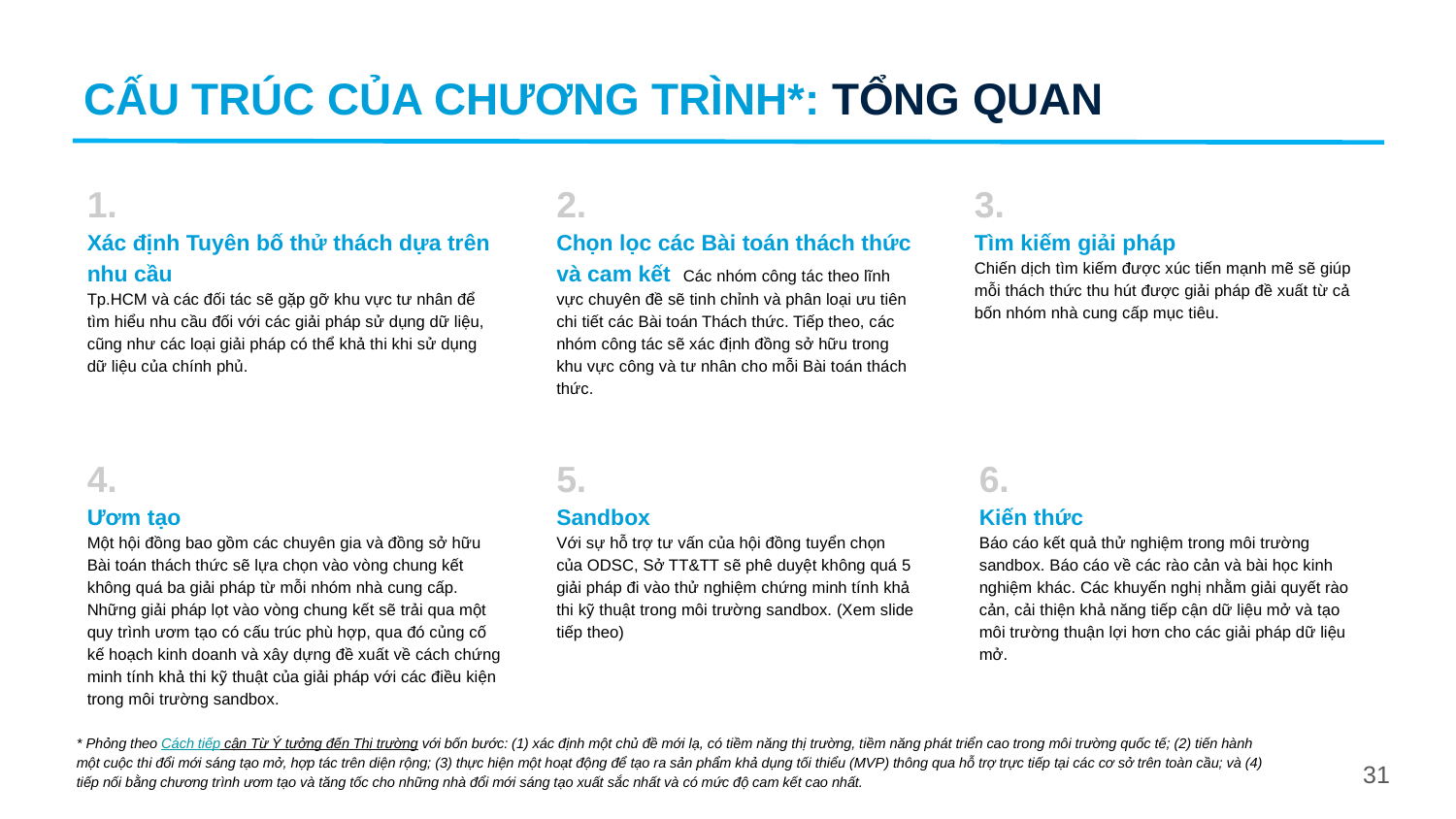

CẤU TRÚC CỦA CHƯƠNG TRÌNH*: TỔNG QUAN
1.
Xác định Tuyên bố thử thách dựa trên nhu cầu
Tp.HCM và các đối tác sẽ gặp gỡ khu vực tư nhân để tìm hiểu nhu cầu đối với các giải pháp sử dụng dữ liệu, cũng như các loại giải pháp có thể khả thi khi sử dụng dữ liệu của chính phủ.
2.
Chọn lọc các Bài toán thách thức và cam kết  Các nhóm công tác theo lĩnh vực chuyên đề sẽ tinh chỉnh và phân loại ưu tiên chi tiết các Bài toán Thách thức. Tiếp theo, các nhóm công tác sẽ xác định đồng sở hữu trong khu vực công và tư nhân cho mỗi Bài toán thách thức.
3.
Tìm kiếm giải pháp
Chiến dịch tìm kiếm được xúc tiến mạnh mẽ sẽ giúp mỗi thách thức thu hút được giải pháp đề xuất từ cả bốn nhóm nhà cung cấp mục tiêu.
4.
Ươm tạo
Một hội đồng bao gồm các chuyên gia và đồng sở hữu Bài toán thách thức sẽ lựa chọn vào vòng chung kết không quá ba giải pháp từ mỗi nhóm nhà cung cấp. Những giải pháp lọt vào vòng chung kết sẽ trải qua một quy trình ươm tạo có cấu trúc phù hợp, qua đó củng cố kế hoạch kinh doanh và xây dựng đề xuất về cách chứng minh tính khả thi kỹ thuật của giải pháp với các điều kiện trong môi trường sandbox.
5.
Sandbox
Với sự hỗ trợ tư vấn của hội đồng tuyển chọn của ODSC, Sở TT&TT sẽ phê duyệt không quá 5 giải pháp đi vào thử nghiệm chứng minh tính khả thi kỹ thuật trong môi trường sandbox. (Xem slide tiếp theo)
6.
Kiến thức
Báo cáo kết quả thử nghiệm trong môi trường sandbox. Báo cáo về các rào cản và bài học kinh nghiệm khác. Các khuyến nghị nhằm giải quyết rào cản, cải thiện khả năng tiếp cận dữ liệu mở và tạo môi trường thuận lợi hơn cho các giải pháp dữ liệu mở.
* Phỏng theo Cách tiếp cận Từ Ý tưởng đến Thị trường với bốn bước: (1) xác định một chủ đề mới lạ, có tiềm năng thị trường, tiềm năng phát triển cao trong môi trường quốc tế; (2) tiến hành một cuộc thi đổi mới sáng tạo mở, hợp tác trên diện rộng; (3) thực hiện một hoạt động để tạo ra sản phẩm khả dụng tối thiểu (MVP) thông qua hỗ trợ trực tiếp tại các cơ sở trên toàn cầu; và (4) tiếp nối bằng chương trình ươm tạo và tăng tốc cho những nhà đổi mới sáng tạo xuất sắc nhất và có mức độ cam kết cao nhất.
31